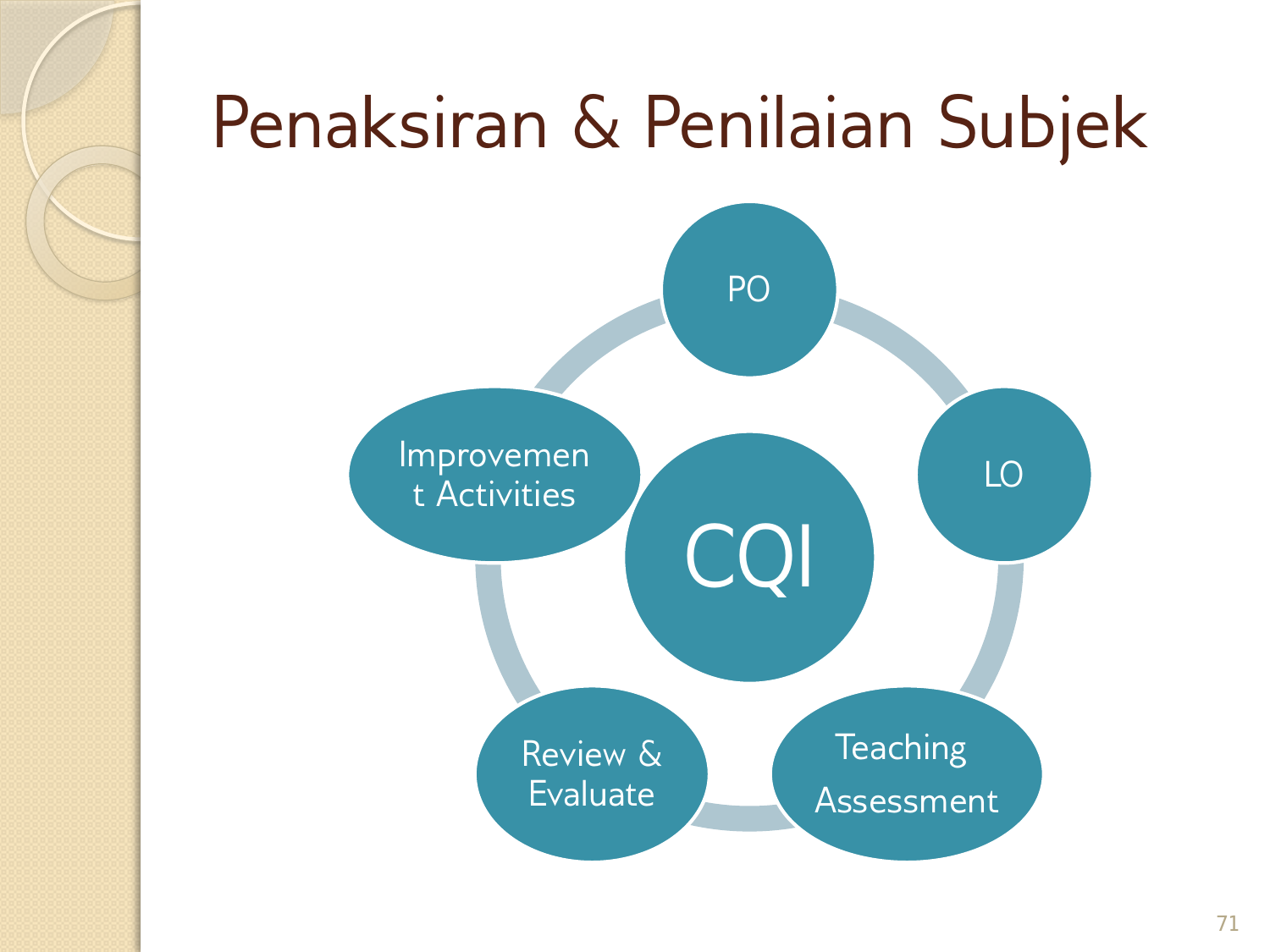

# Penaksiran & Penilaian Subjek
CQI
PO
LO
Teaching
Assessment
Review & Evaluate
Improvement Activities
71